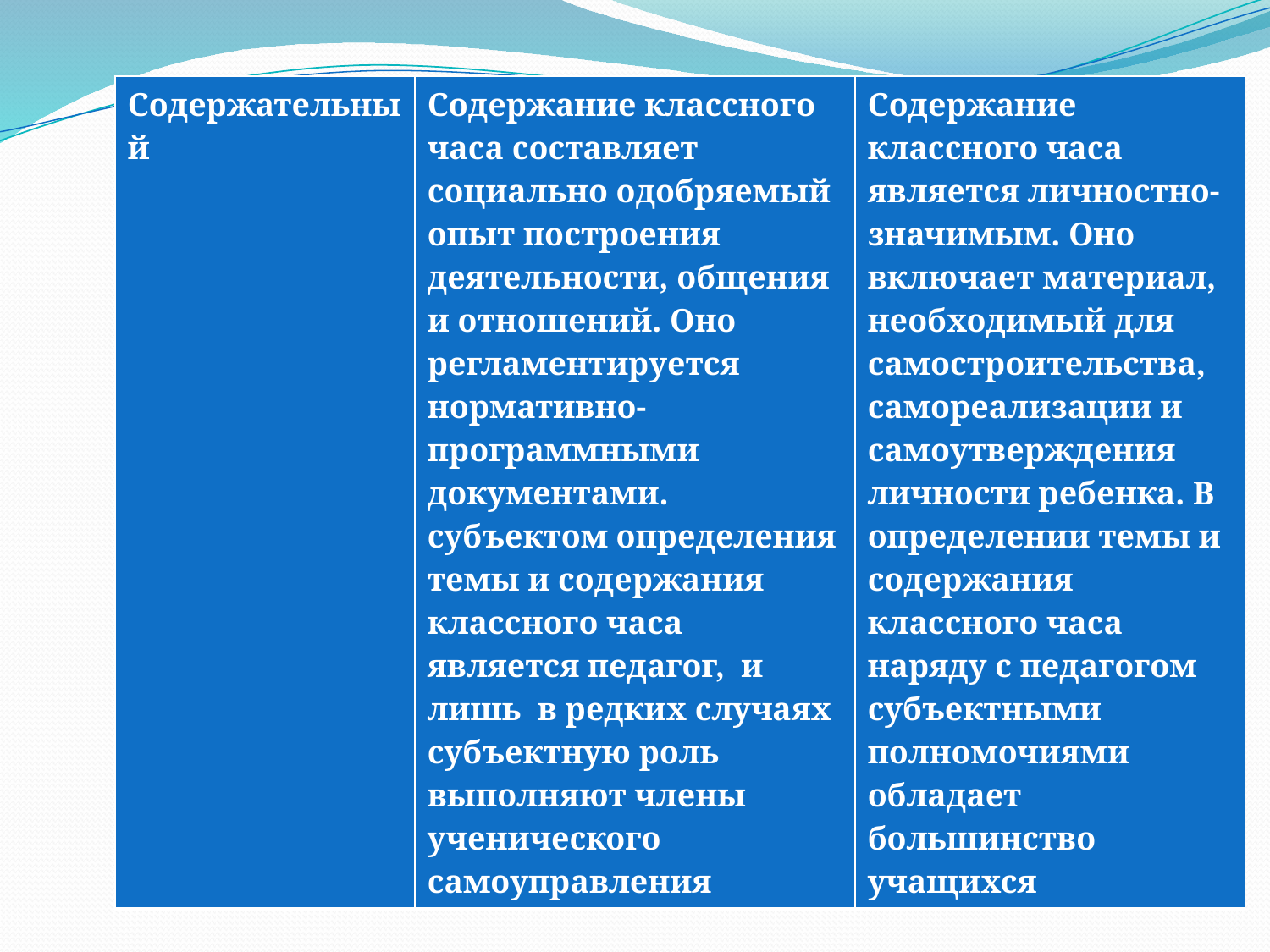

| Содержательный | Содержание классного часа составляет социально одобряемый опыт построения деятельности, общения и отношений. Оно регламентируется нормативно-программными документами. субъектом определения темы и содержания классного часа является педагог, и лишь в редких случаях субъектную роль выполняют члены ученического самоуправления | Содержание классного часа является личностно-значимым. Оно включает материал, необходимый для самостроительства, самореализации и самоутверждения личности ребенка. В определении темы и содержания классного часа наряду с педагогом субъектными полномочиями обладает большинство учащихся |
| --- | --- | --- |